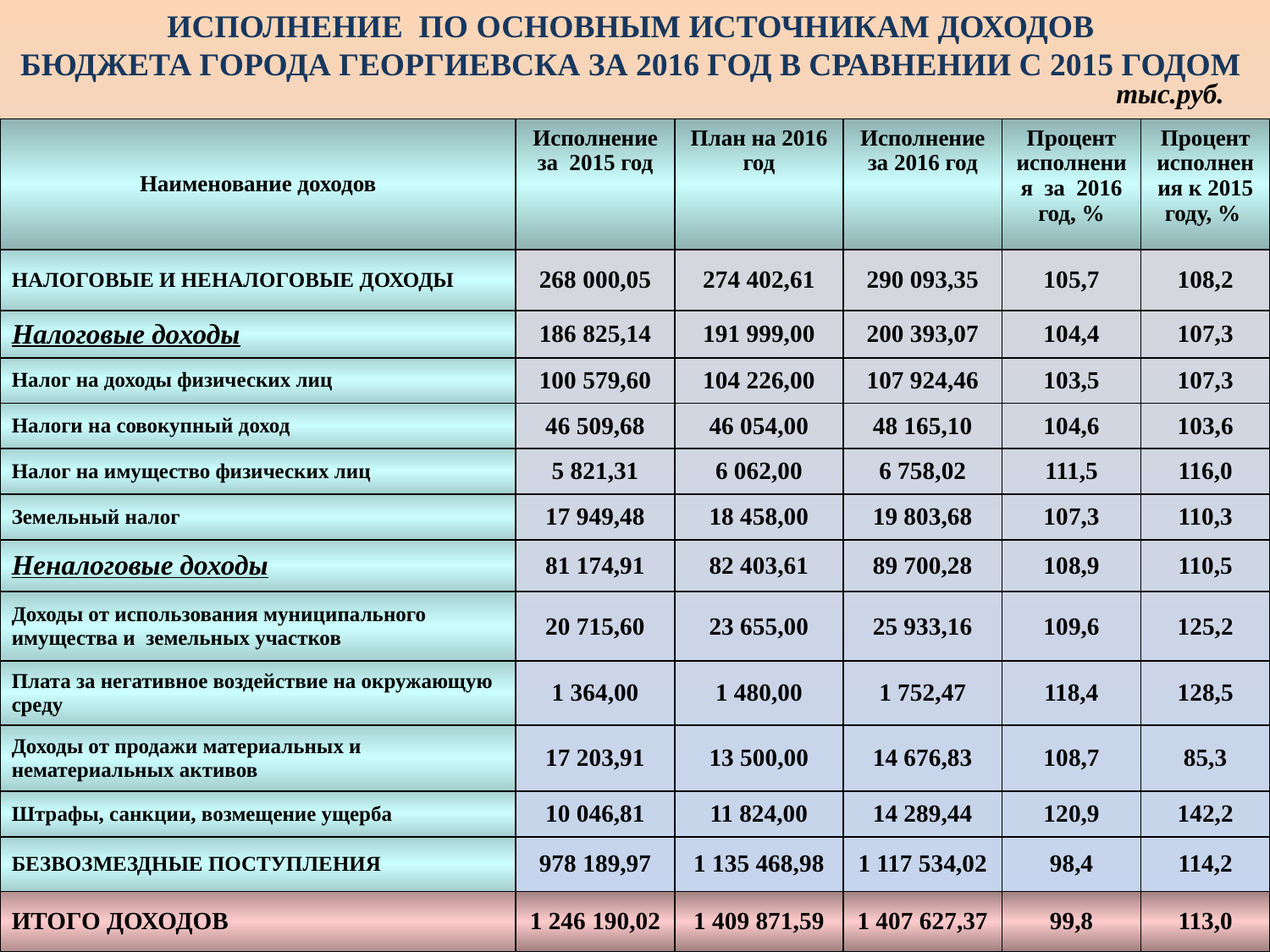

ИСПОЛНЕНИЕ  ПО ОСНОВНЫМ ИСТОЧНИКАМ ДОХОДОВ
БЮДЖЕТА ГОРОДА ГЕОРГИЕВСКА ЗА 2016 ГОД В СРАВНЕНИИ С 2015 ГОДОМ
тыс.руб.
| Наименование доходов | Исполнение за 2015 год | План на 2016 год | Исполнение за 2016 год | Процент исполнения за 2016 год, % | Процент исполнения к 2015 году, % |
| --- | --- | --- | --- | --- | --- |
| НАЛОГОВЫЕ И НЕНАЛОГОВЫЕ ДОХОДЫ | 268 000,05 | 274 402,61 | 290 093,35 | 105,7 | 108,2 |
| Налоговые доходы | 186 825,14 | 191 999,00 | 200 393,07 | 104,4 | 107,3 |
| Налог на доходы физических лиц | 100 579,60 | 104 226,00 | 107 924,46 | 103,5 | 107,3 |
| Налоги на совокупный доход | 46 509,68 | 46 054,00 | 48 165,10 | 104,6 | 103,6 |
| Налог на имущество физических лиц | 5 821,31 | 6 062,00 | 6 758,02 | 111,5 | 116,0 |
| Земельный налог | 17 949,48 | 18 458,00 | 19 803,68 | 107,3 | 110,3 |
| Неналоговые доходы | 81 174,91 | 82 403,61 | 89 700,28 | 108,9 | 110,5 |
| Доходы от использования муниципального имущества и земельных участков | 20 715,60 | 23 655,00 | 25 933,16 | 109,6 | 125,2 |
| Плата за негативное воздействие на окружающую среду | 1 364,00 | 1 480,00 | 1 752,47 | 118,4 | 128,5 |
| Доходы от продажи материальных и нематериальных активов | 17 203,91 | 13 500,00 | 14 676,83 | 108,7 | 85,3 |
| Штрафы, санкции, возмещение ущерба | 10 046,81 | 11 824,00 | 14 289,44 | 120,9 | 142,2 |
| БЕЗВОЗМЕЗДНЫЕ ПОСТУПЛЕНИЯ | 978 189,97 | 1 135 468,98 | 1 117 534,02 | 98,4 | 114,2 |
| ИТОГО ДОХОДОВ | 1 246 190,02 | 1 409 871,59 | 1 407 627,37 | 99,8 | 113,0 |